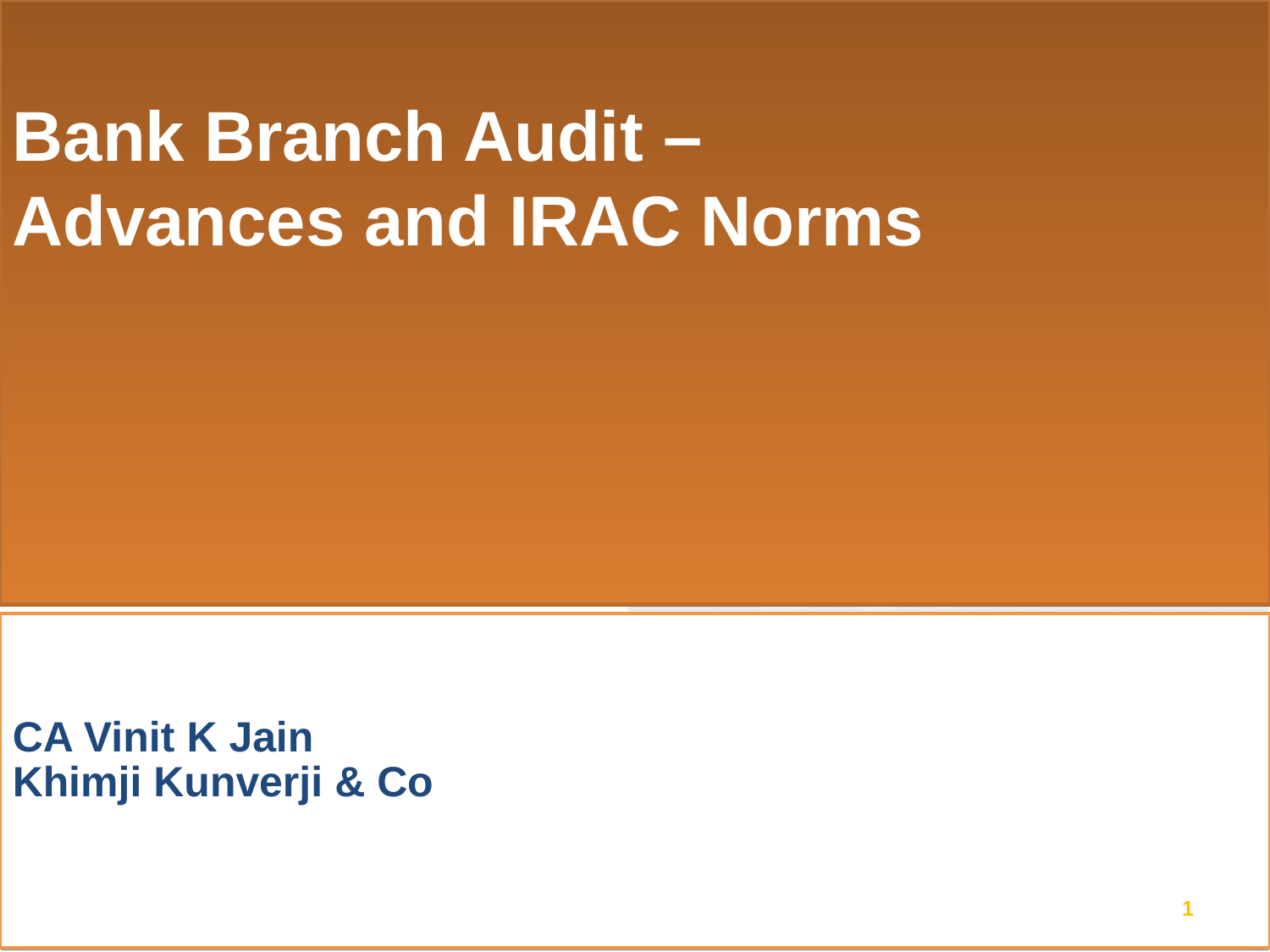

Bank Branch Audit –
Advances and IRAC Norms

CA Vinit K Jain
Khimji Kunverji & Co

26-Mar-19
1